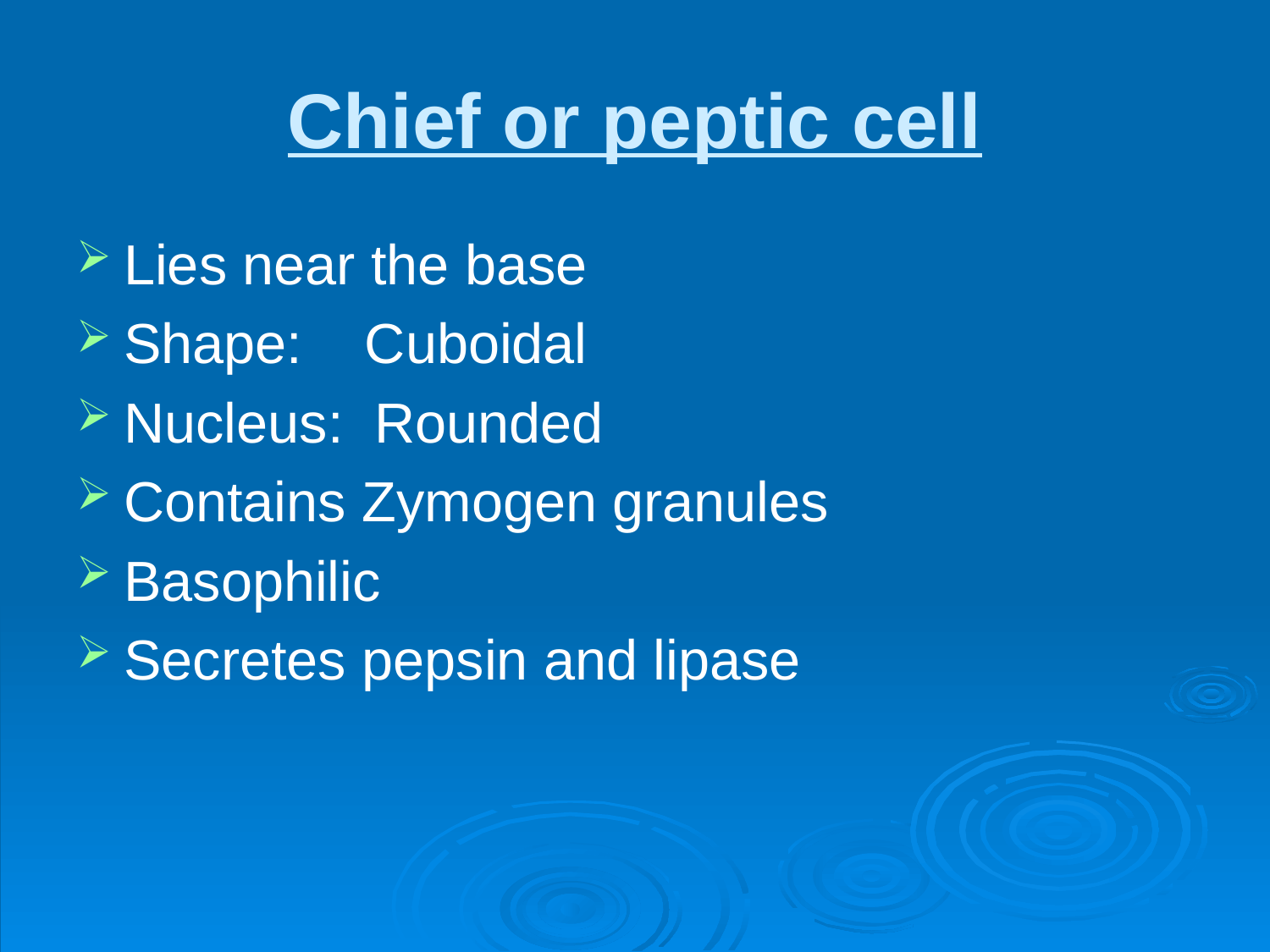

# Chief or peptic cell
Lies near the base
Shape:    Cuboidal
Nucleus:  Rounded
Contains Zymogen granules
Basophilic
Secretes pepsin and lipase